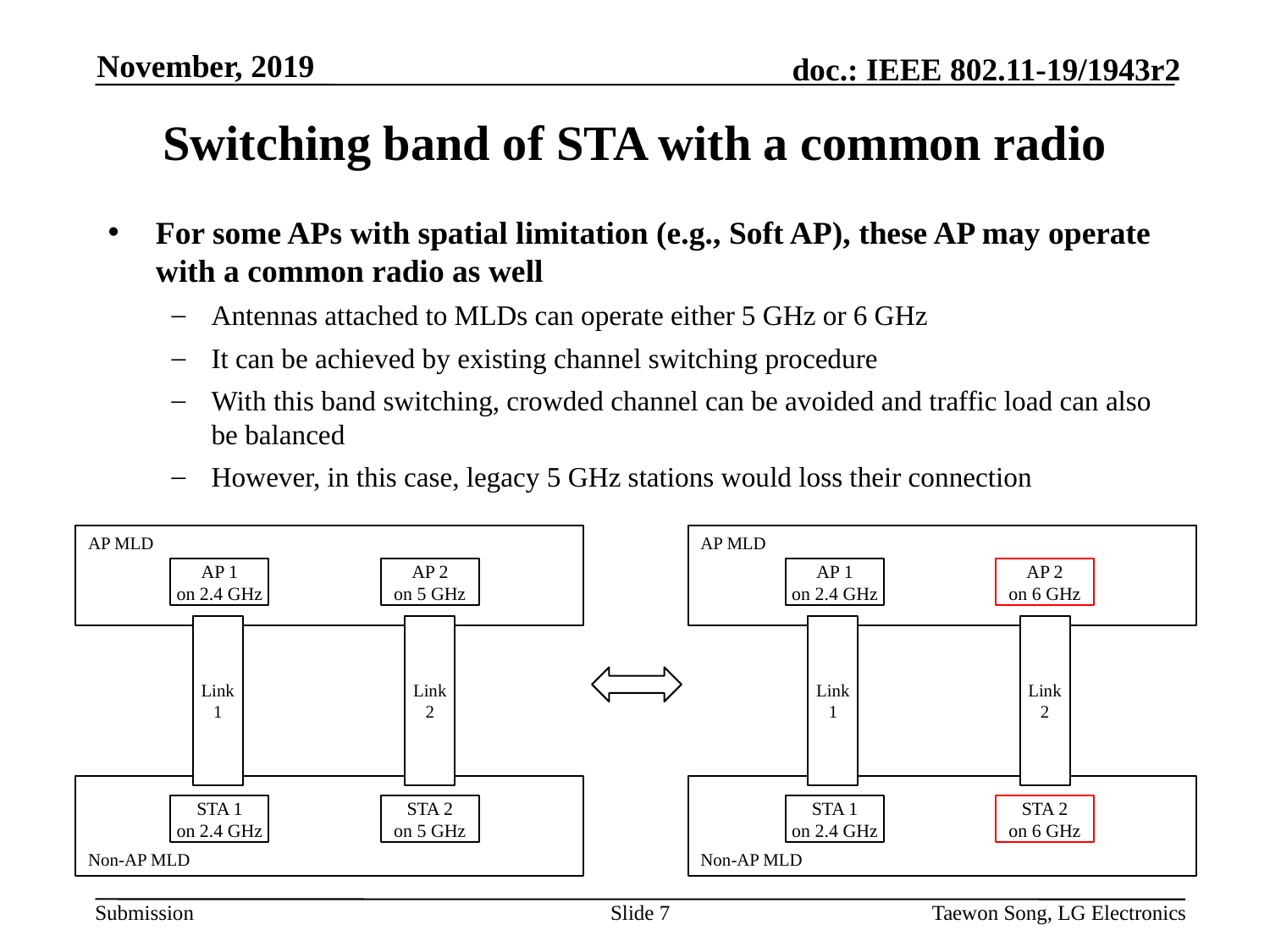

November, 2019
# Switching band of STA with a common radio
For some APs with spatial limitation (e.g., Soft AP), these AP may operate with a common radio as well
Antennas attached to MLDs can operate either 5 GHz or 6 GHz
It can be achieved by existing channel switching procedure
With this band switching, crowded channel can be avoided and traffic load can also be balanced
However, in this case, legacy 5 GHz stations would loss their connection
AP MLD
AP MLD
AP 1
on 2.4 GHz
AP 2
on 5 GHz
AP 1
on 2.4 GHz
AP 2
on 6 GHz
Link
1
Link
2
Link
1
Link
2

Non-AP MLD
Non-AP MLD
STA 1
on 2.4 GHz
STA 2
on 5 GHz
STA 1
on 2.4 GHz
STA 2
on 6 GHz
Slide 7
Taewon Song, LG Electronics